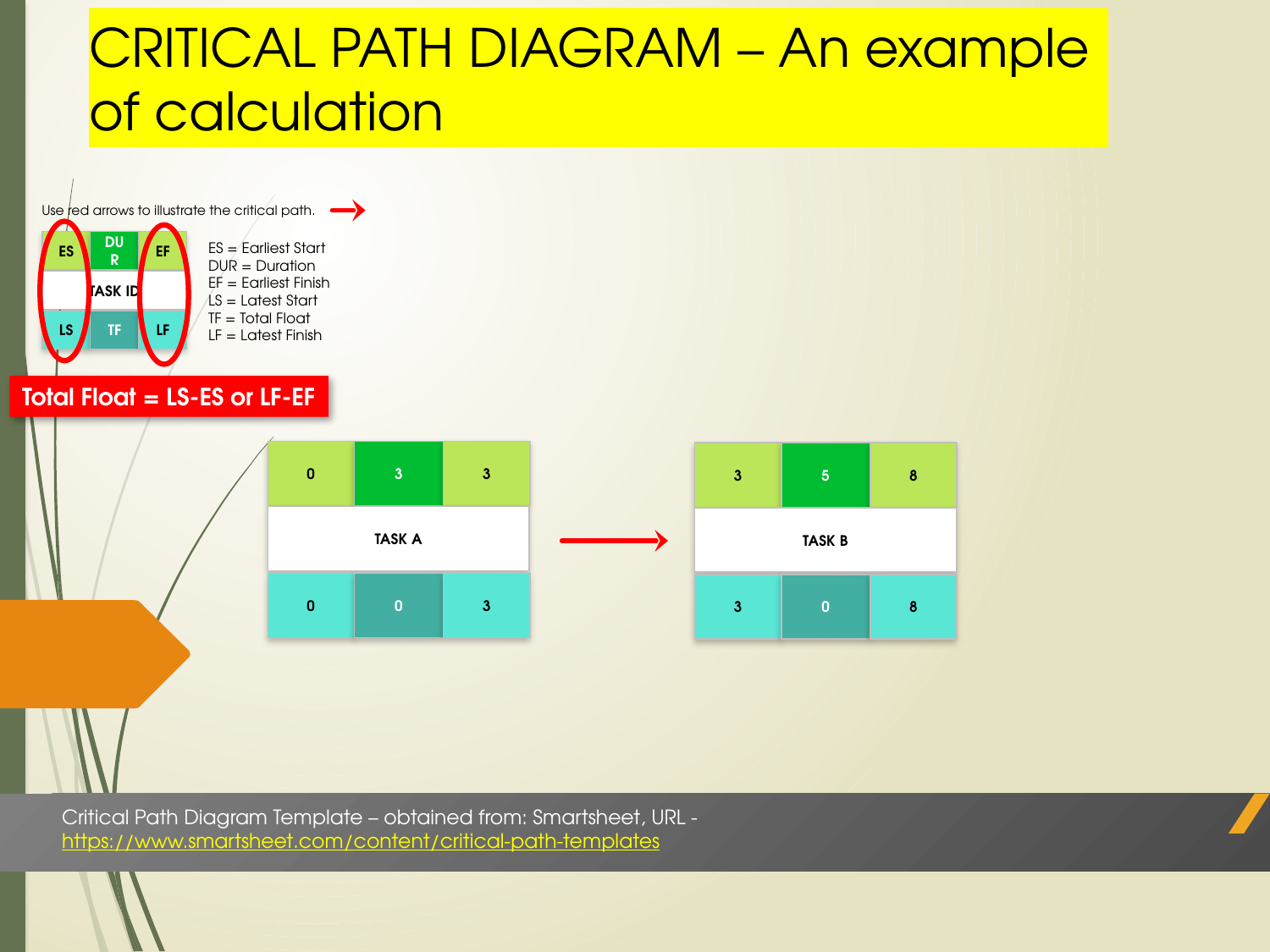

CRITICAL PATH DIAGRAM – An example of calculation
Use red arrows to illustrate the critical path.

Total Float = LS-ES or LF-EF
ES
DUR
EF
TASK ID
LS
TF
LF
ES = Earliest Start
DUR = Duration
EF = Earliest Finish
LS = Latest Start
TF = Total Float
LF = Latest Finish
0
3
3
TASK A
0
0
3
3
5
8
TASK B
3
0
8

Critical Path Diagram Template – obtained from: Smartsheet, URL - https://www.smartsheet.com/content/critical-path-templates